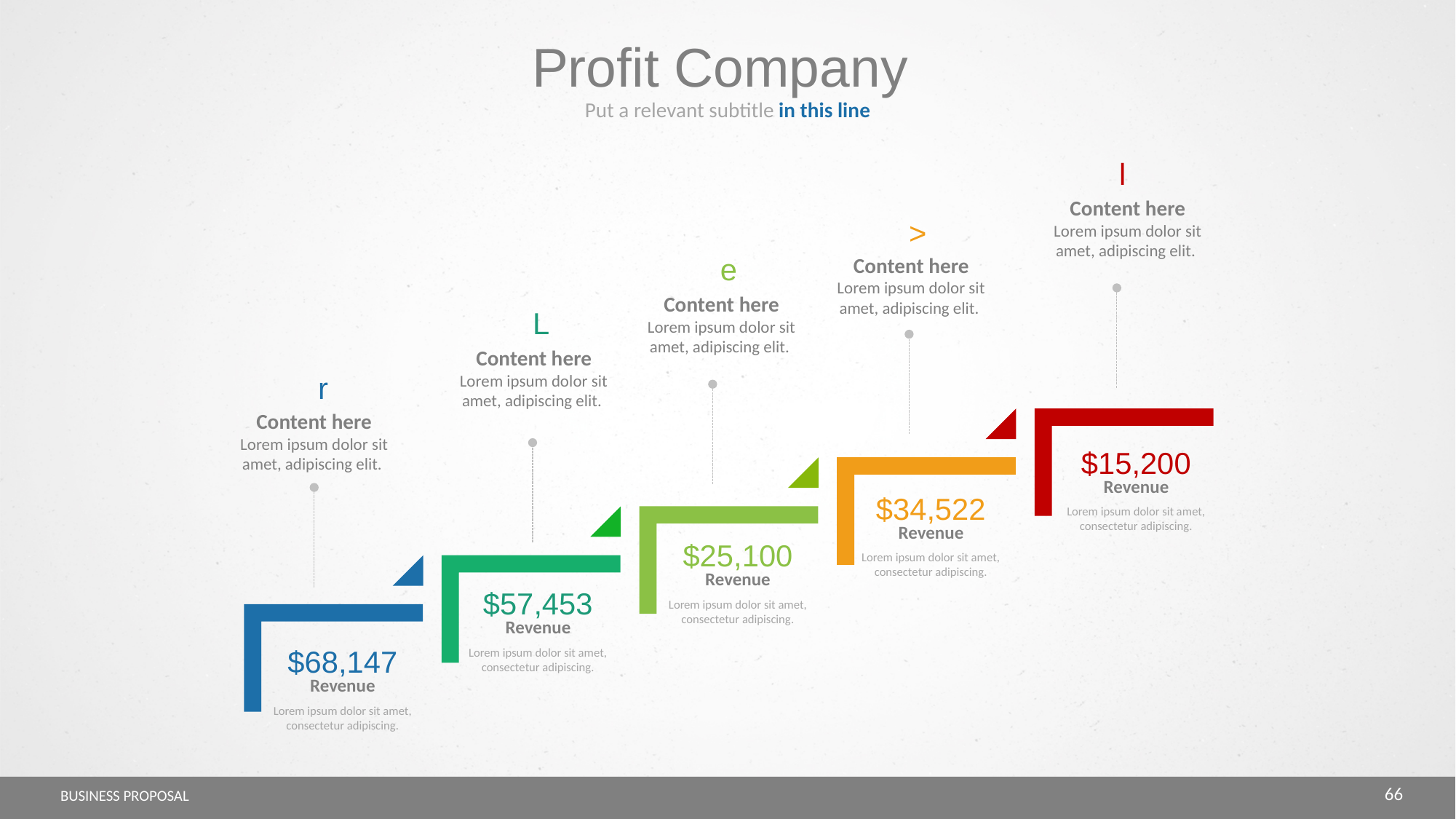

Profit Company
Put a relevant subtitle in this line
l
Content here
Lorem ipsum dolor sit amet, adipiscing elit.
>
Content here
Lorem ipsum dolor sit amet, adipiscing elit.
e
Content here
Lorem ipsum dolor sit amet, adipiscing elit.

L
Content here
Lorem ipsum dolor sit amet, adipiscing elit.
r
Content here
Lorem ipsum dolor sit amet, adipiscing elit.
$15,200
Revenue
Lorem ipsum dolor sit amet, consectetur adipiscing.
$34,522
Revenue
Lorem ipsum dolor sit amet, consectetur adipiscing.
$25,100
Revenue
Lorem ipsum dolor sit amet, consectetur adipiscing.
$57,453
Revenue
Lorem ipsum dolor sit amet, consectetur adipiscing.
$68,147
Revenue
Lorem ipsum dolor sit amet, consectetur adipiscing.

66
BUSINESS PROPOSAL